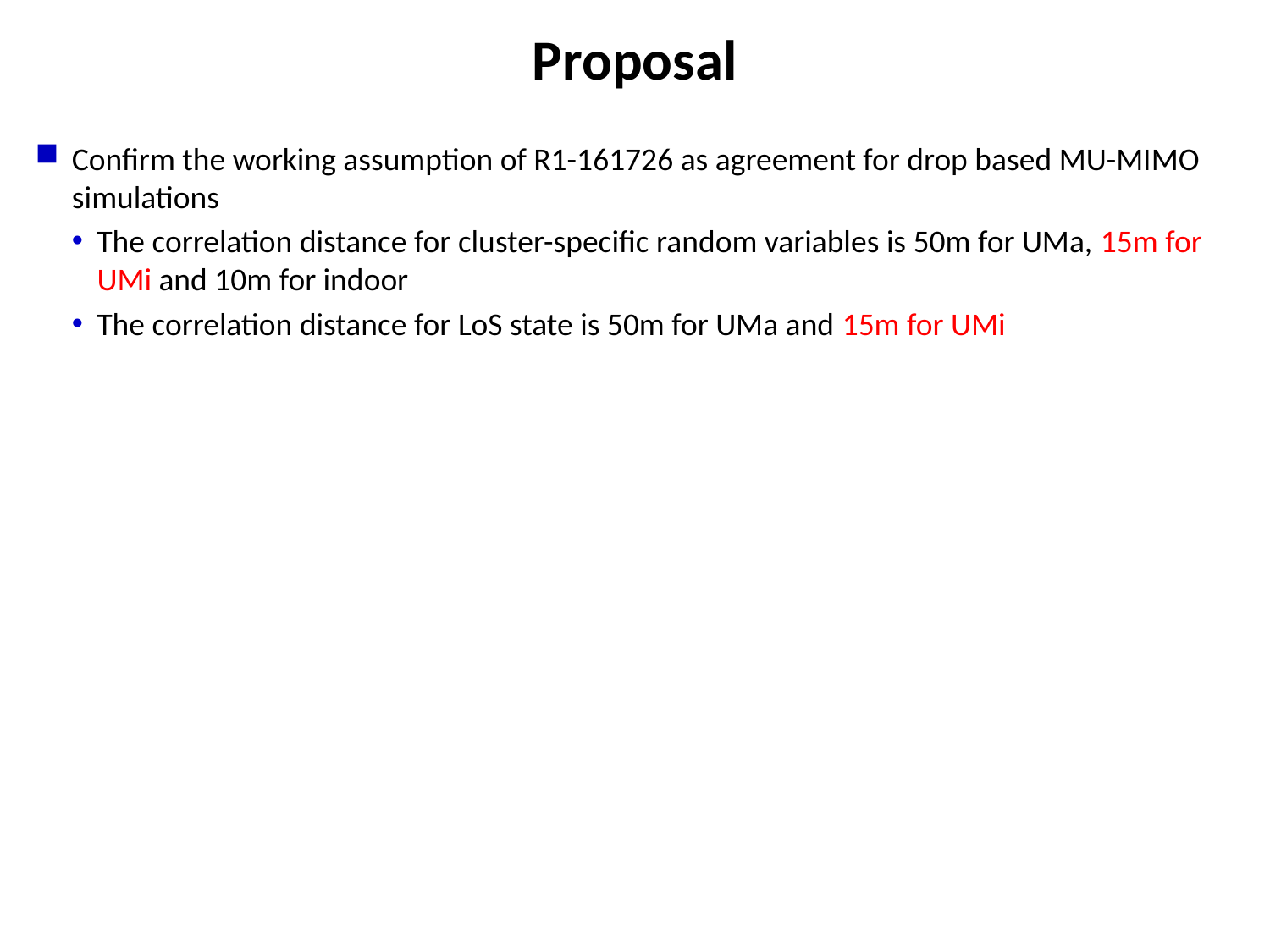

# Proposal
Confirm the working assumption of R1-161726 as agreement for drop based MU-MIMO simulations
The correlation distance for cluster-specific random variables is 50m for UMa, 15m for UMi and 10m for indoor
The correlation distance for LoS state is 50m for UMa and 15m for UMi